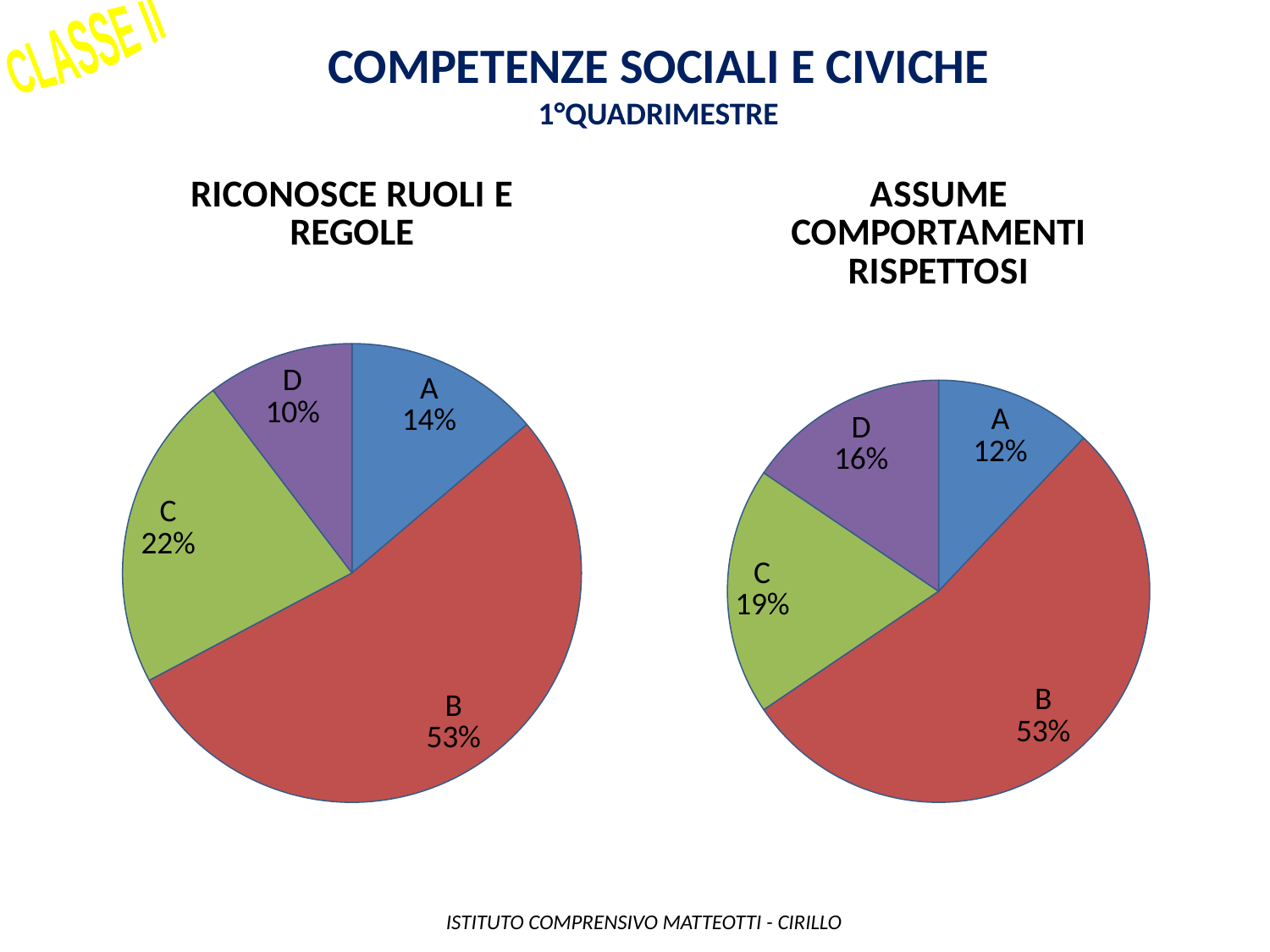

CLASSE II
Competenze sociali e civiche
1°QUADRIMESTRE

### Chart: RICONOSCE RUOLI E REGOLE

| Category |  |
|---|---|
| A | 8.0 |
| B | 31.0 |
| C | 13.0 |
| D | 6.0 |

### Chart: ASSUME COMPORTAMENTI RISPETTOSI

| Category |  |
|---|---|
| A | 7.0 |
| B | 31.0 |
| C | 11.0 |
| D | 9.0 |
 ISTITUTO COMPRENSIVO MATTEOTTI - CIRILLO